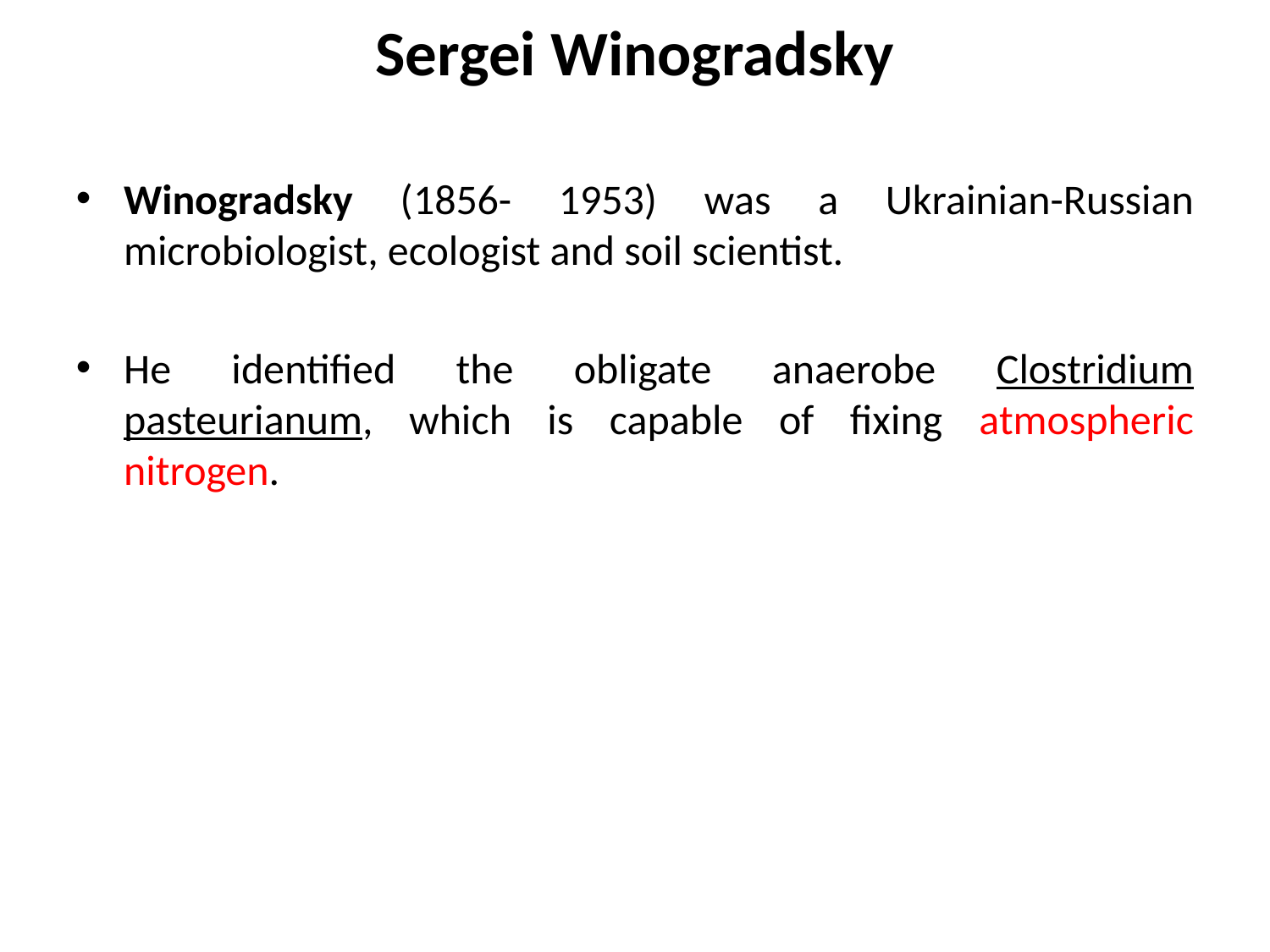

Sergei Winogradsky
Winogradsky (1856- 1953) was a Ukrainian-Russian microbiologist, ecologist and soil scientist.

He identified the obligate anaerobe Clostridium pasteurianum, which is capable of fixing atmospheric nitrogen.